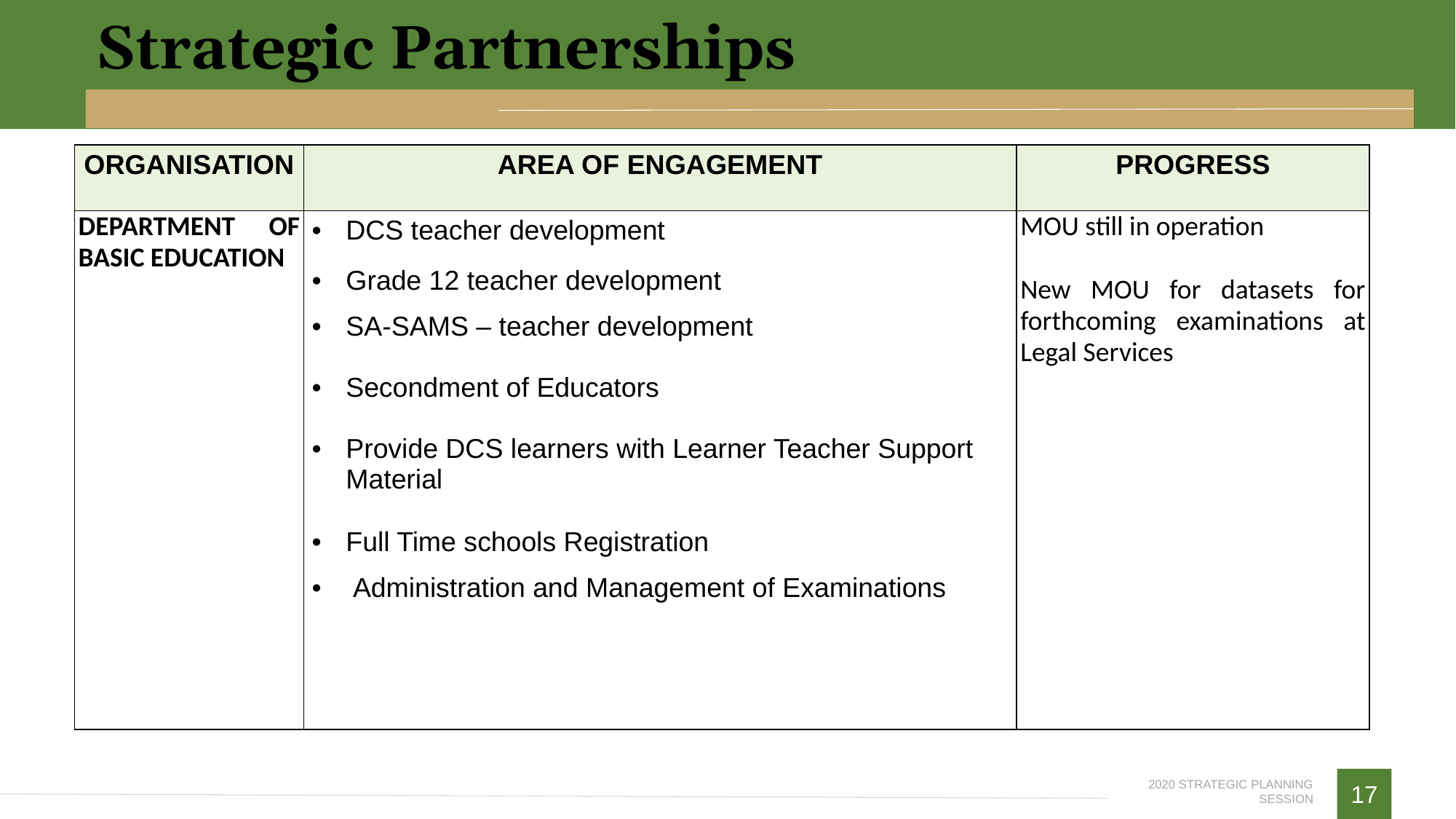

Strategic Partnerships

| ORGANISATION | AREA OF ENGAGEMENT | PROGRESS |
| --- | --- | --- |
| DEPARTMENT OF BASIC EDUCATION | DCS teacher development Grade 12 teacher development SA-SAMS – teacher development Secondment of Educators Provide DCS learners with Learner Teacher Support Material Full Time schools Registration Administration and Management of Examinations | MOU still in operation New MOU for datasets for forthcoming examinations at Legal Services |